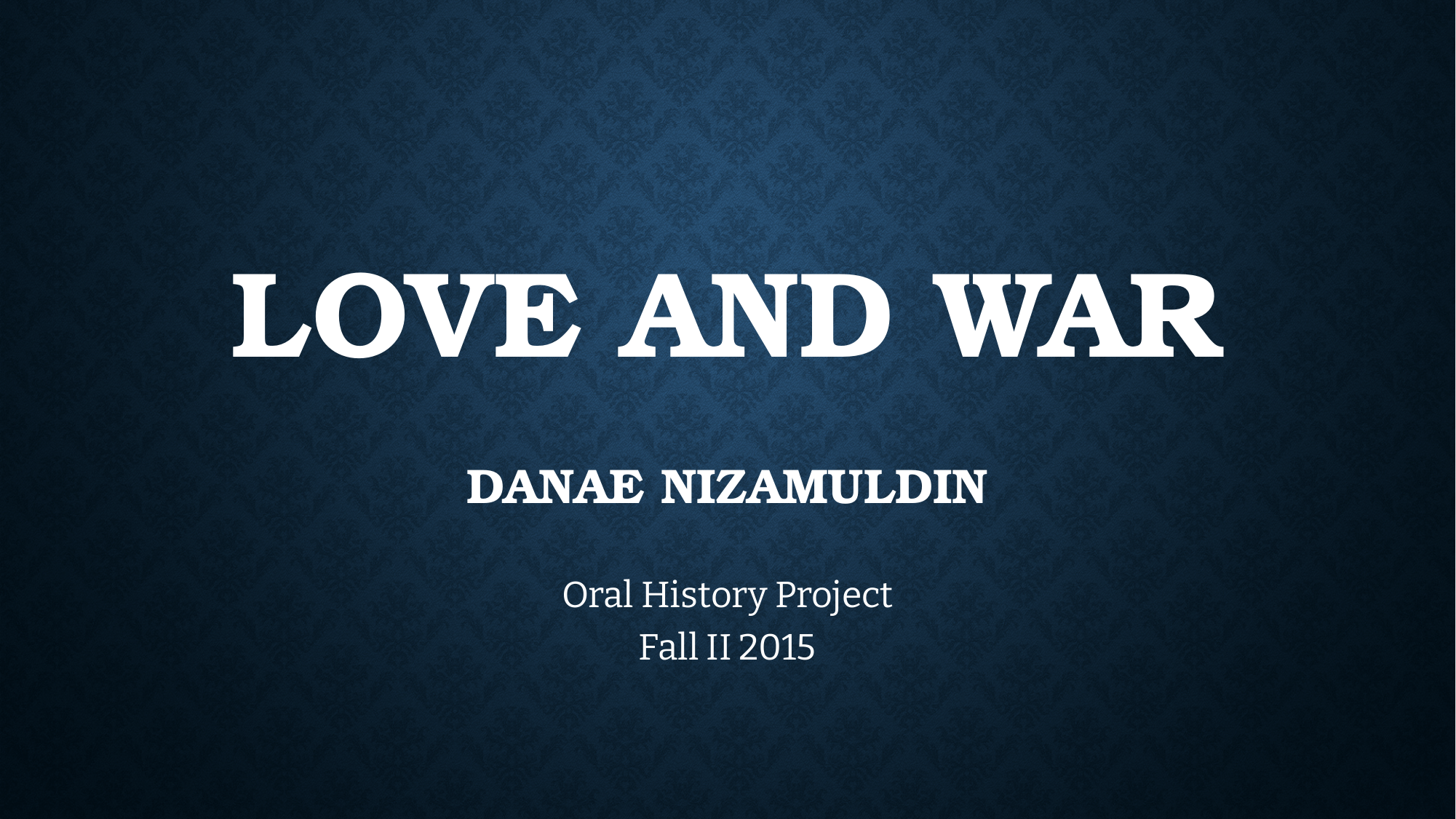

# love and war Danae Nizamuldin
Oral History Project
Fall II 2015